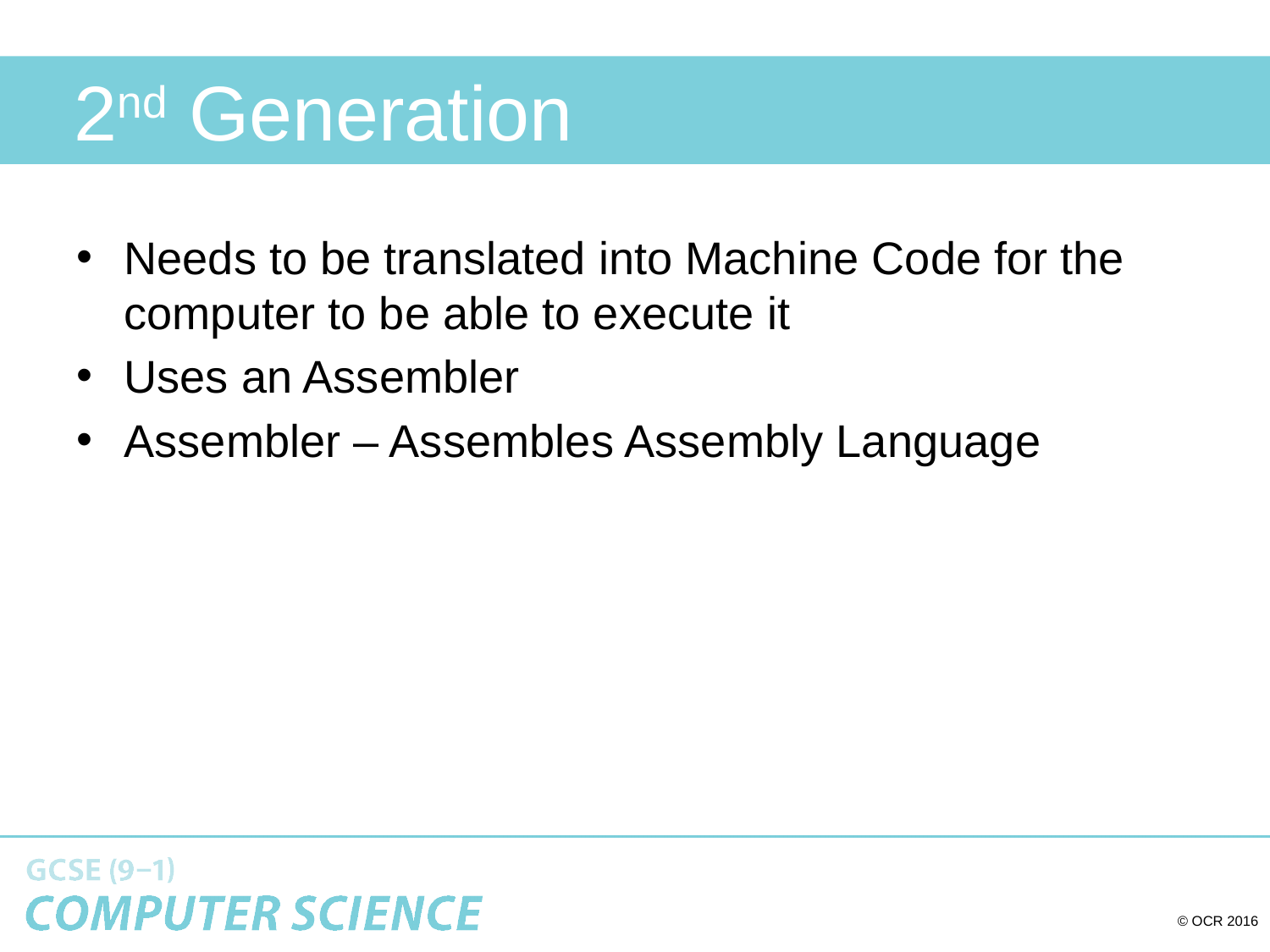

# 2nd Generation
Needs to be translated into Machine Code for the computer to be able to execute it
Uses an Assembler
Assembler – Assembles Assembly Language